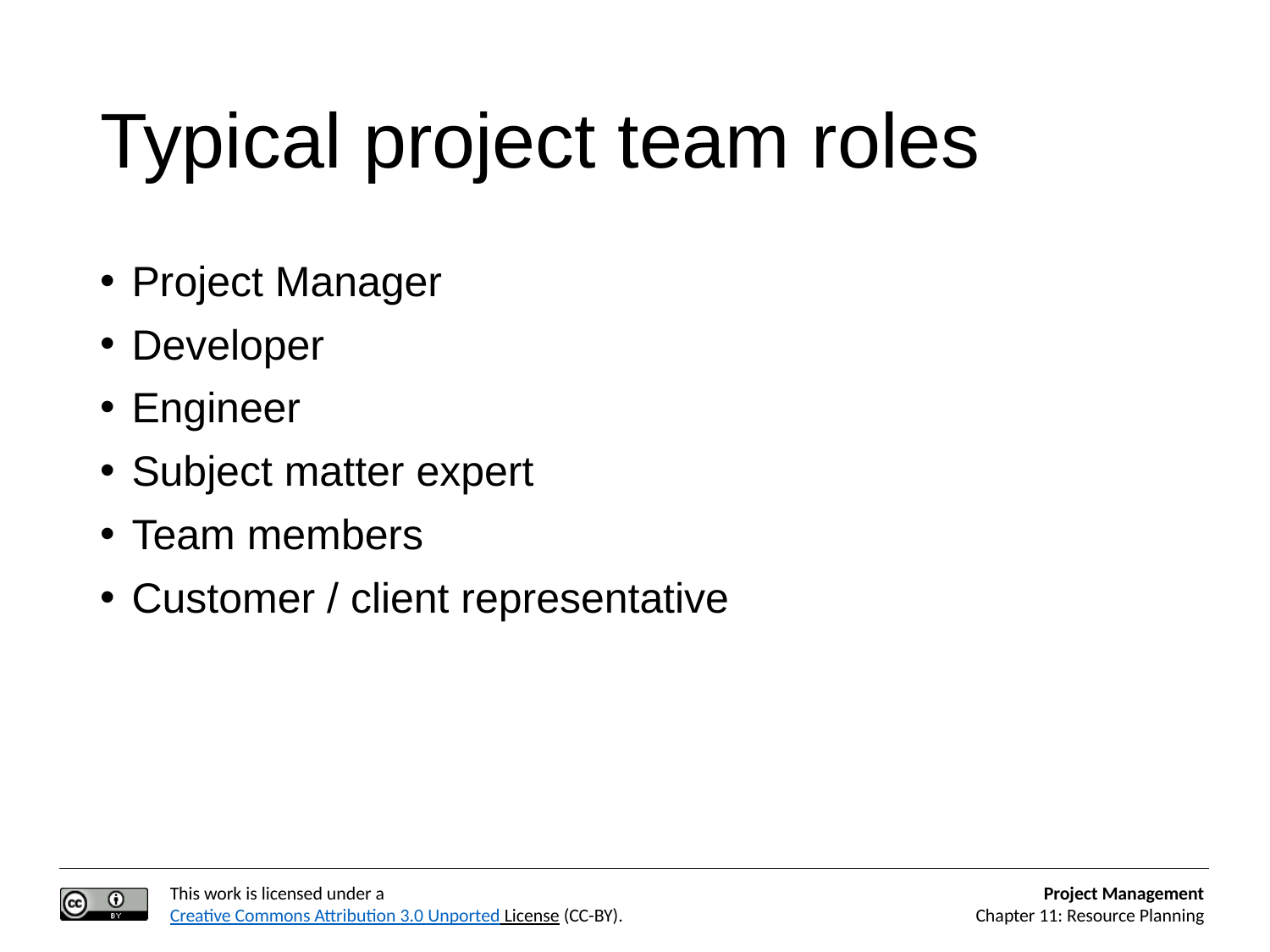

# Typical project team roles
Project Manager
Developer
Engineer
Subject matter expert
Team members
Customer / client representative